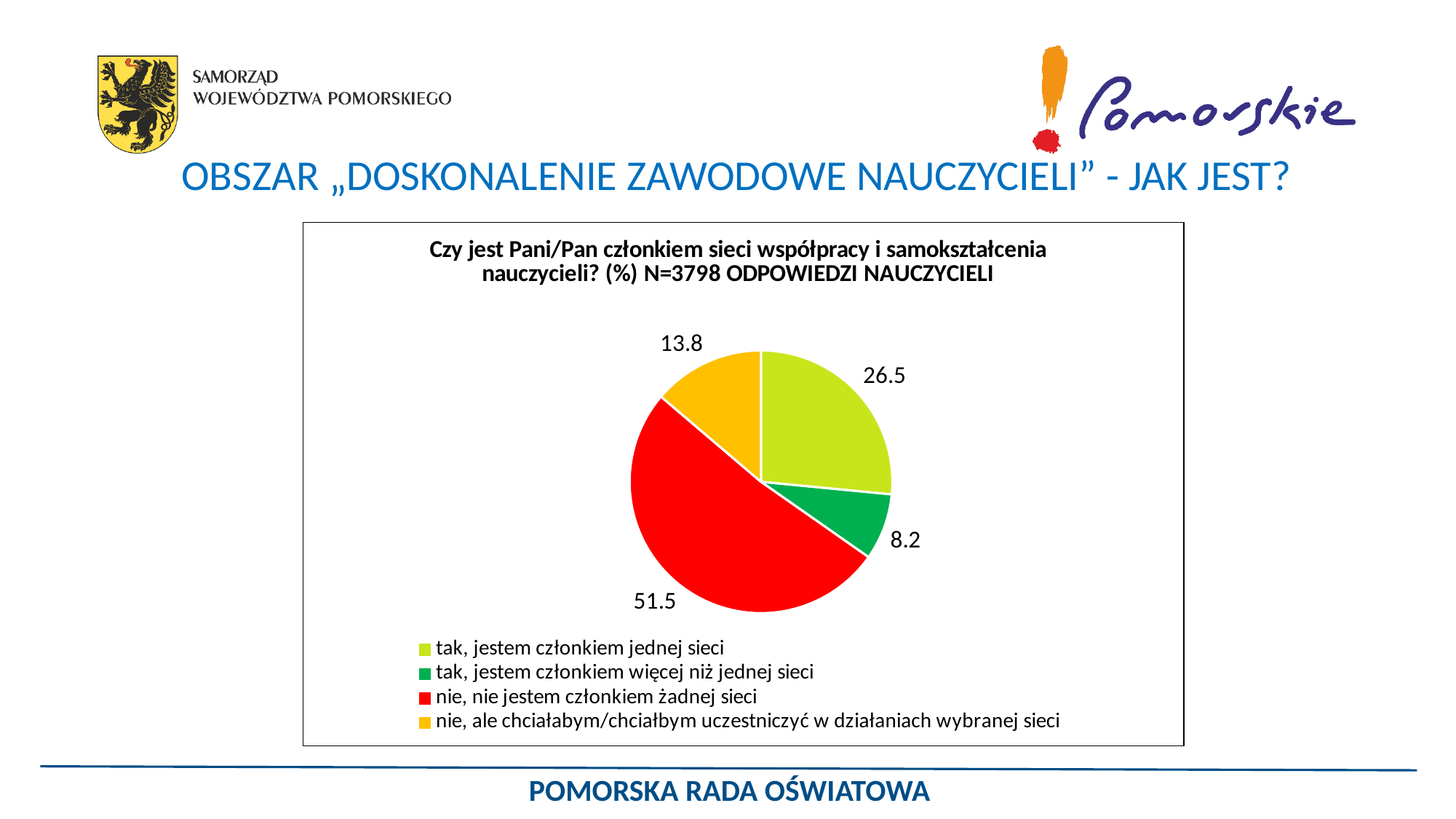

# OBSZAR „DOSKONALENIE ZAWODOWE NAUCZYCIELI” - JAK JEST?

### Chart: Czy jest Pani/Pan członkiem sieci współpracy i samokształcenia nauczycieli? (%) N=3798 ODPOWIEDZI NAUCZYCIELI

| Category | Sprzedaż |
|---|---|
| tak, jestem członkiem jednej sieci | 26.54028436018957 |
| tak, jestem członkiem więcej niż jednej sieci | 8.188520273828331 |
| nie, nie jestem członkiem żadnej sieci | 51.50078988941542 |
| nie, ale chciałabym/chciałbym uczestniczyć w działaniach wybranej sieci | 13.77040547656662 |